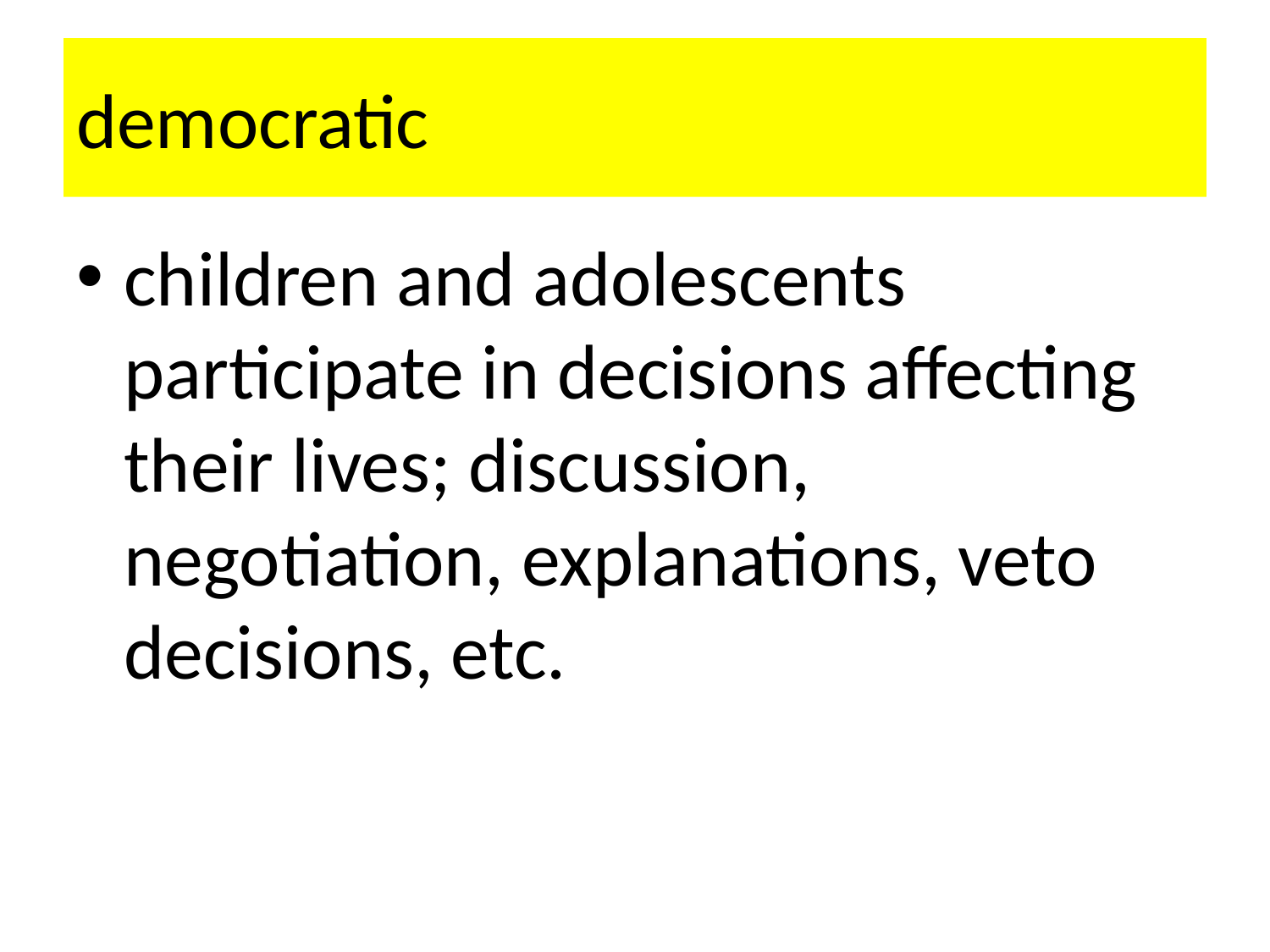

# democratic
children and adolescents participate in decisions affecting their lives; discussion, negotiation, explanations, veto decisions, etc.